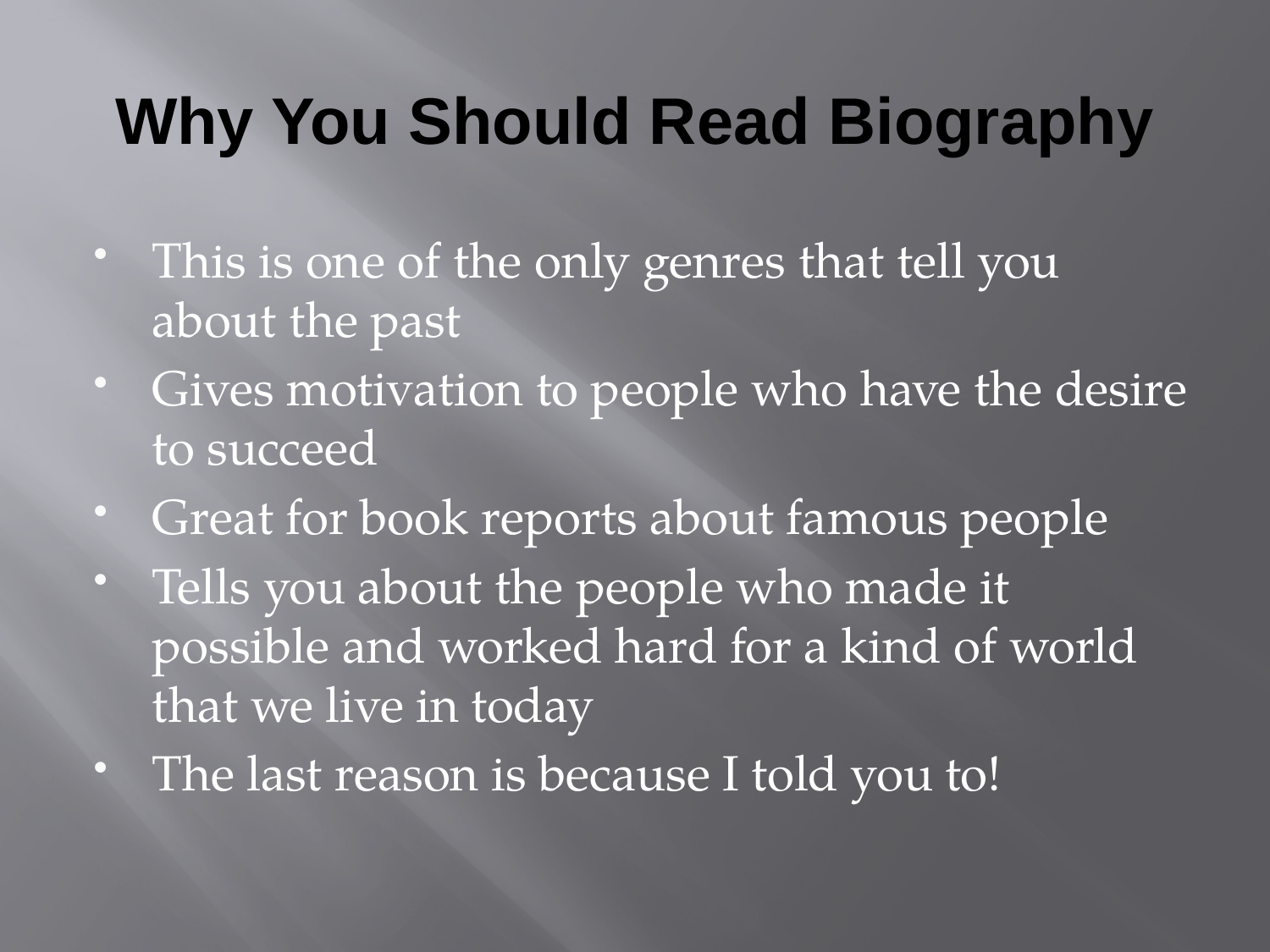

# Why You Should Read Biography
This is one of the only genres that tell you about the past
Gives motivation to people who have the desire to succeed
Great for book reports about famous people
Tells you about the people who made it possible and worked hard for a kind of world that we live in today
The last reason is because I told you to!